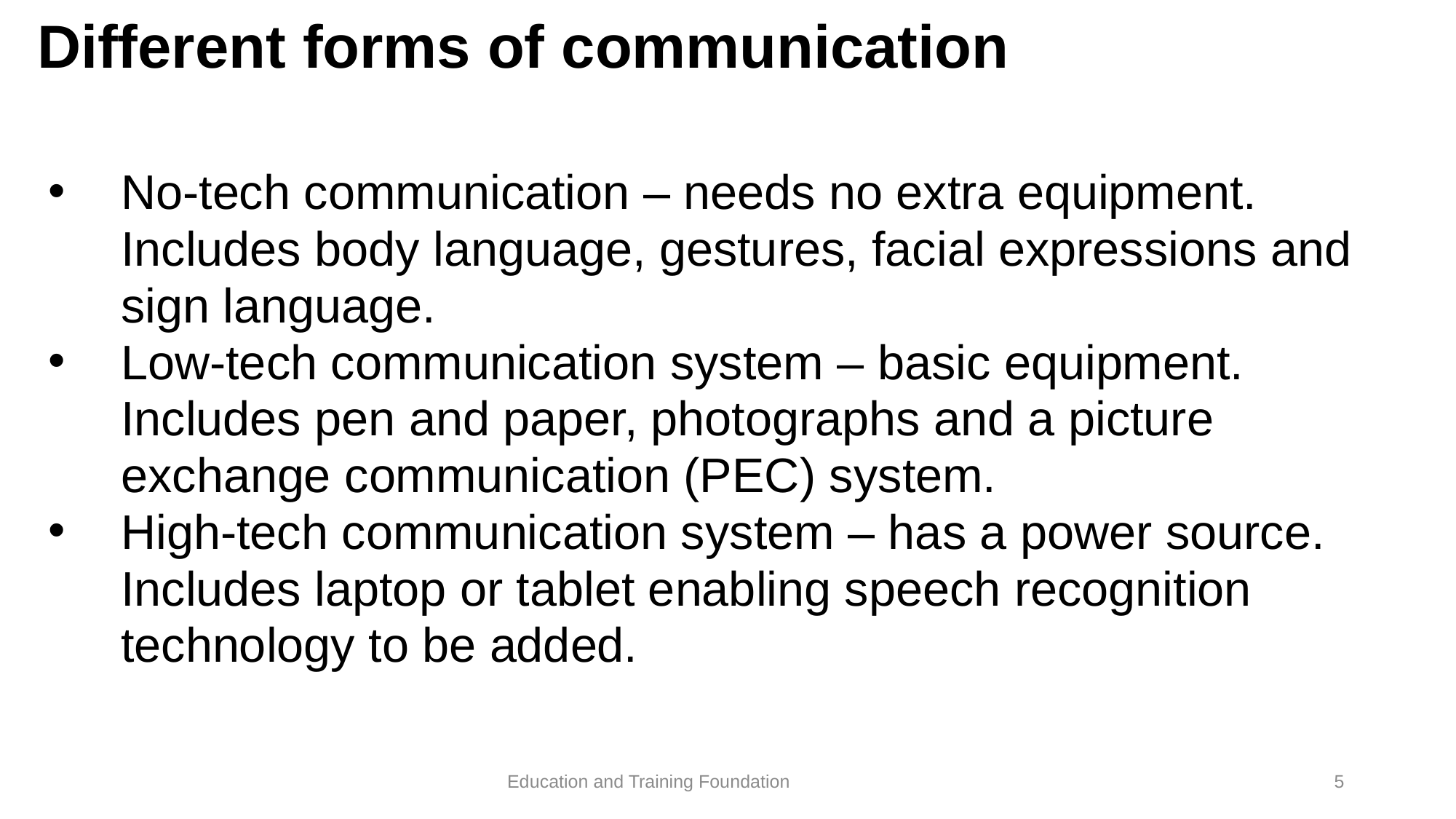

# Different forms of communication
No-tech communication – needs no extra equipment. Includes body language, gestures, facial expressions and sign language.
Low-tech communication system – basic equipment. Includes pen and paper, photographs and a picture exchange communication (PEC) system.
High-tech communication system – has a power source. Includes laptop or tablet enabling speech recognition technology to be added.

5
Education and Training Foundation